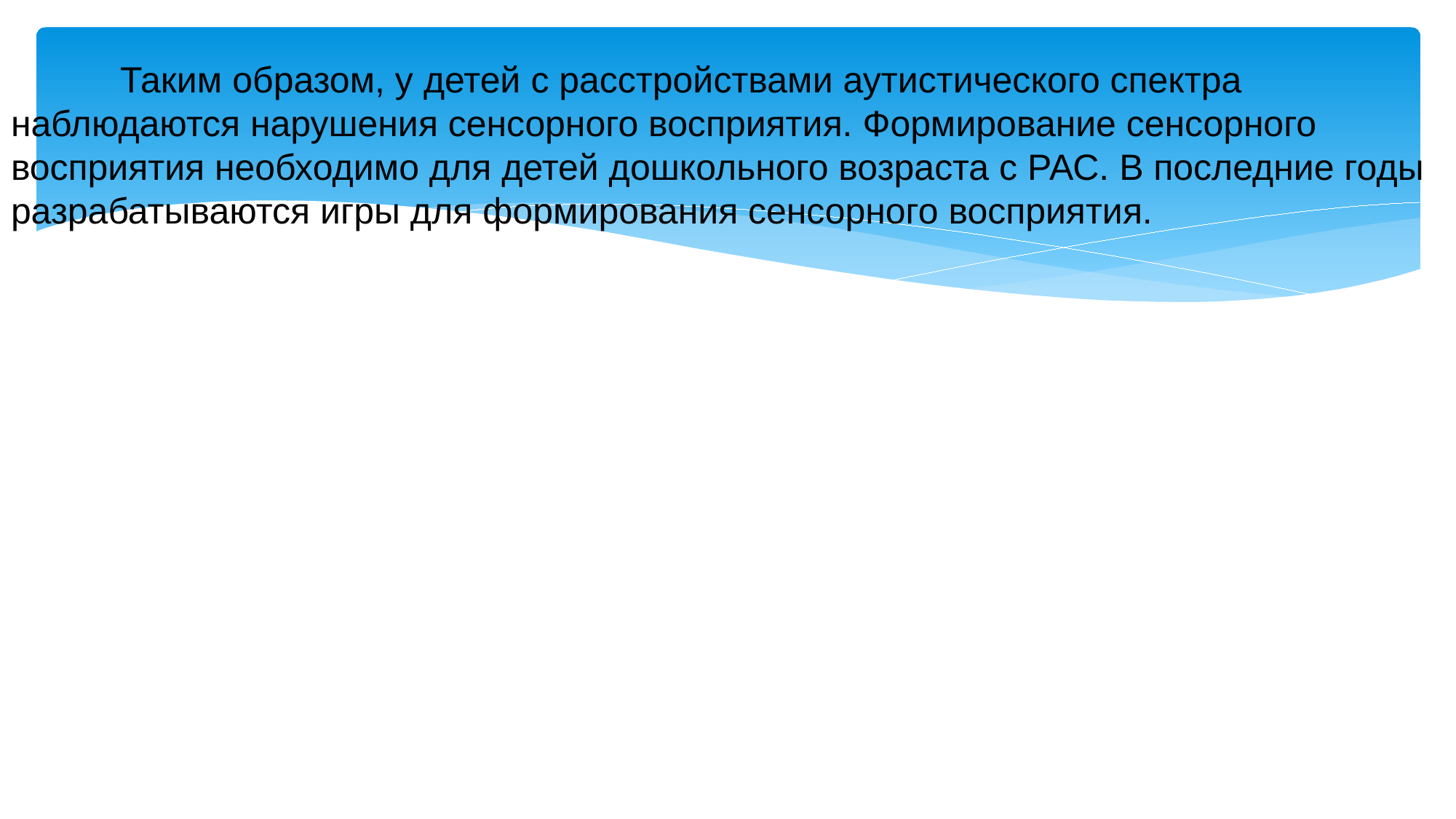

Таким образом, у детей с расстройствами аутистического спектра наблюдаются нарушения сенсорного восприятия. Формирование сенсорного восприятия необходимо для детей дошкольного возраста с РАС. В последние годы разрабатываются игры для формирования сенсорного восприятия.
# а